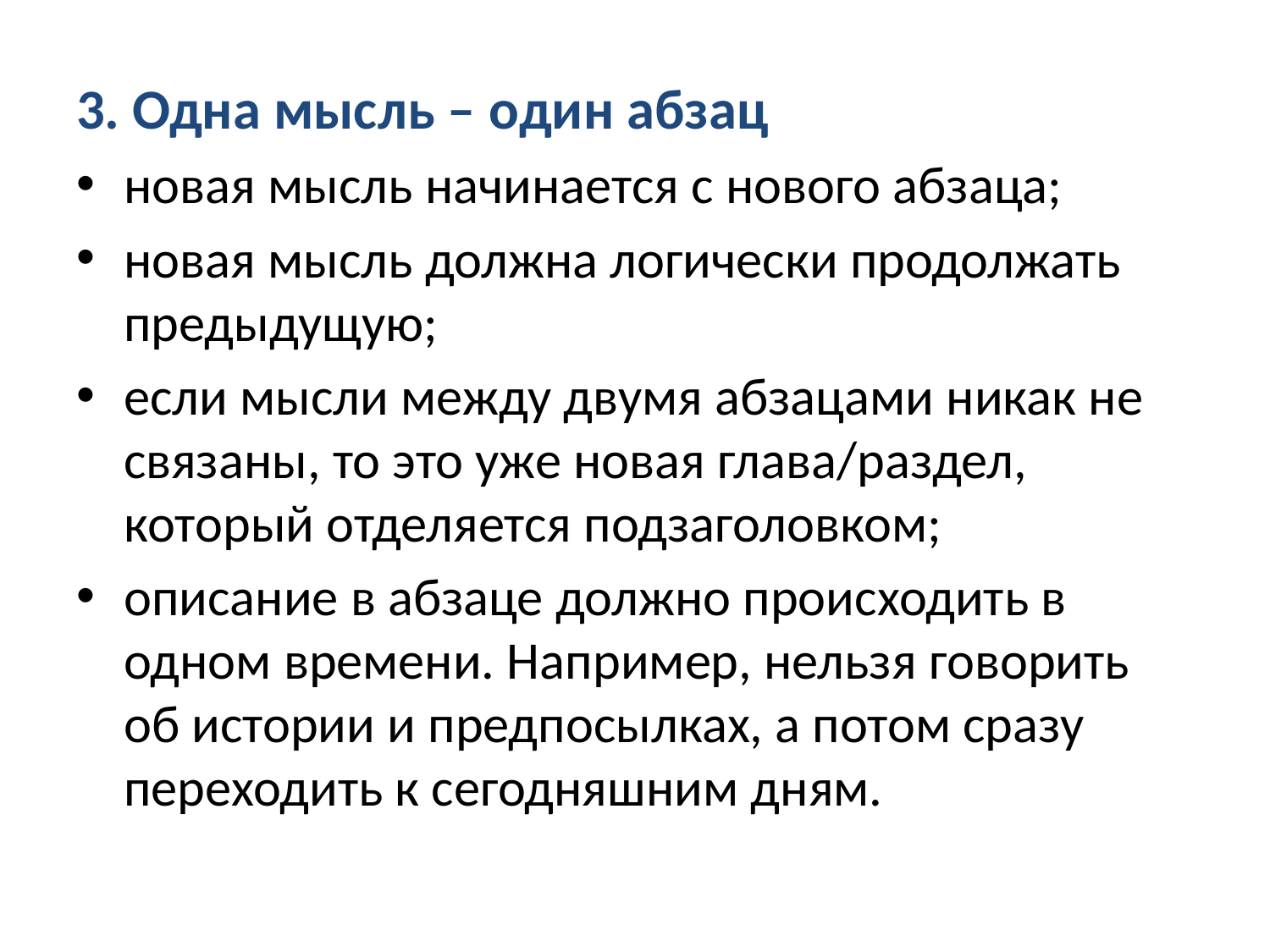

3. Одна мысль – один абзац
новая мысль начинается с нового абзаца;
новая мысль должна логически продолжать предыдущую;
если мысли между двумя абзацами никак не связаны, то это уже новая глава/раздел, который отделяется подзаголовком;
описание в абзаце должно происходить в одном времени. Например, нельзя говорить об истории и предпосылках, а потом сразу переходить к сегодняшним дням.